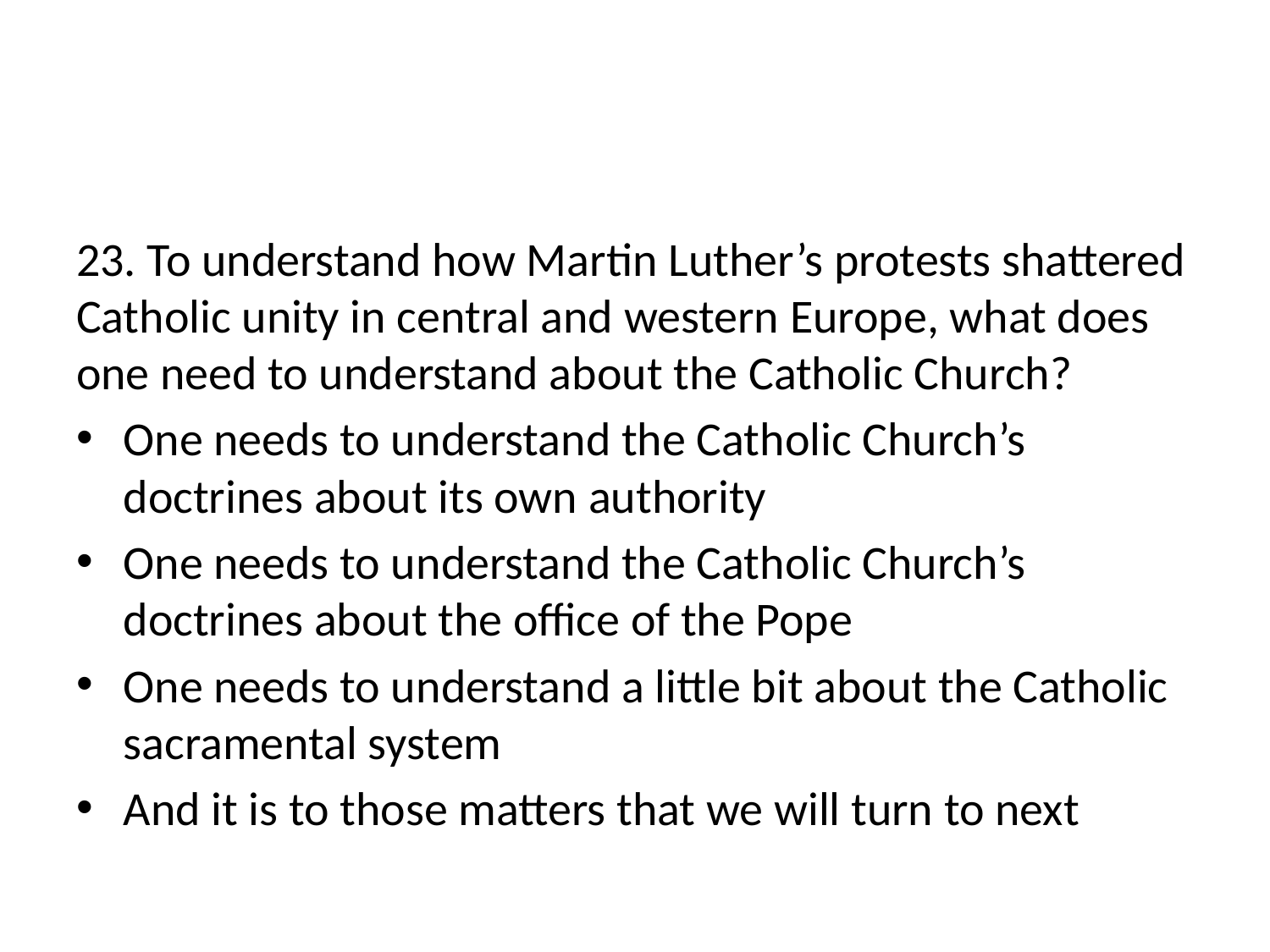

#
23. To understand how Martin Luther’s protests shattered Catholic unity in central and western Europe, what does one need to understand about the Catholic Church?
One needs to understand the Catholic Church’s doctrines about its own authority
One needs to understand the Catholic Church’s doctrines about the office of the Pope
One needs to understand a little bit about the Catholic sacramental system
And it is to those matters that we will turn to next